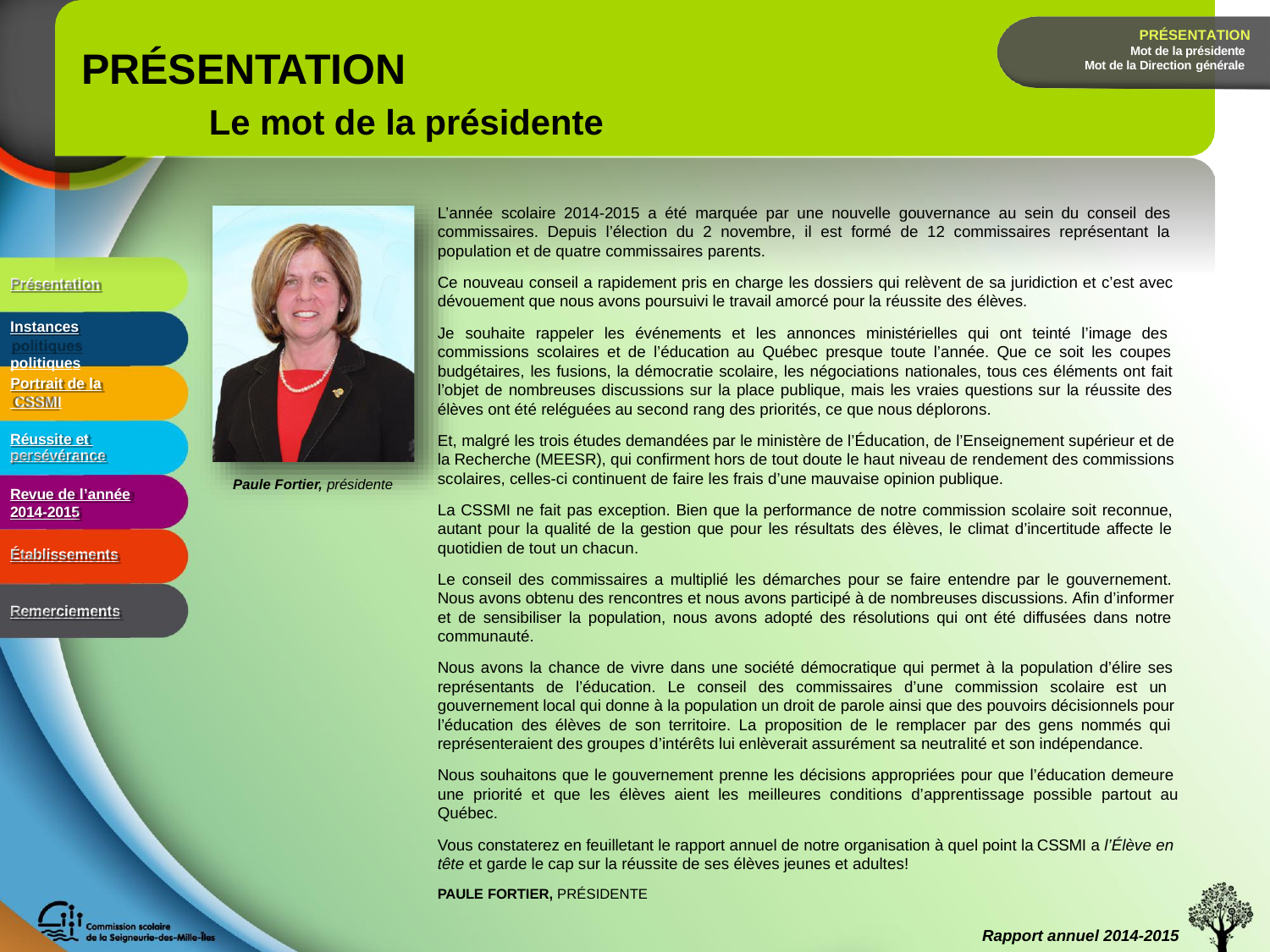

PRÉSENTATION
Mot de la présidente  Mot de la Direction générale
# PRÉSENTATION
Le mot de la présidente

L’année scolaire 2014-2015 a été marquée par une nouvelle gouvernance au sein du conseil des  commissaires. Depuis l’élection du 2 novembre, il est formé de 12 commissaires représentant la  population et de quatre commissaires parents.

Ce nouveau conseil a rapidement pris en charge les dossiers qui relèvent de sa juridiction et c’est avec  dévouement que nous avons poursuivi le travail amorcé pour la réussite des élèves.
Je souhaite rappeler les événements et les annonces ministérielles qui ont teinté l’image des  commissions scolaires et de l’éducation au Québec presque toute l’année. Que ce soit les coupes  budgétaires, les fusions, la démocratie scolaire, les négociations nationales, tous ces éléments ont fait  l’objet de nombreuses discussions sur la place publique, mais les vraies questions sur la réussite des  élèves ont été reléguées au second rang des priorités, ce que nous déplorons.
Et, malgré les trois études demandées par le ministère de l’Éducation, de l’Enseignement supérieur et de  la Recherche (MEESR), qui confirment hors de tout doute le haut niveau de rendement des commissions  scolaires, celles-ci continuent de faire les frais d’une mauvaise opinion publique.
La CSSMI ne fait pas exception. Bien que la performance de notre commission scolaire soit reconnue,  autant pour la qualité de la gestion que pour les résultats des élèves, le climat d’incertitude affecte le  quotidien de tout un chacun.
Le conseil des commissaires a multiplié les démarches pour se faire entendre par le gouvernement.  Nous avons obtenu des rencontres et nous avons participé à de nombreuses discussions. Afin d’informer  et de sensibiliser la population, nous avons adopté des résolutions qui ont été diffusées dans notre  communauté.
Nous avons la chance de vivre dans une société démocratique qui permet à la population d’élire ses  représentants de l’éducation. Le conseil des commissaires d’une commission scolaire est un  gouvernement local qui donne à la population un droit de parole ainsi que des pouvoirs décisionnels pour  l’éducation des élèves de son territoire. La proposition de le remplacer par des gens nommés qui  représenteraient des groupes d’intérêts lui enlèverait assurément sa neutralité et son indépendance.
Nous souhaitons que le gouvernement prenne les décisions appropriées pour que l’éducation demeure  une priorité et que les élèves aient les meilleures conditions d’apprentissage possible partout au Québec.
Vous constaterez en feuilletant le rapport annuel de notre organisation à quel point la CSSMI a l’Élève en  tête et garde le cap sur la réussite de ses élèves jeunes et adultes!
PAULE FORTIER, PRÉSIDENTE
Présentation

Instances  politiques

Portrait de la  CSSMI

Réussite et  persévérance

Paule Fortier, présidente

Revue de l’année
2014-2015

Établissements

Remerciements
Rapport annuel 2014-2015